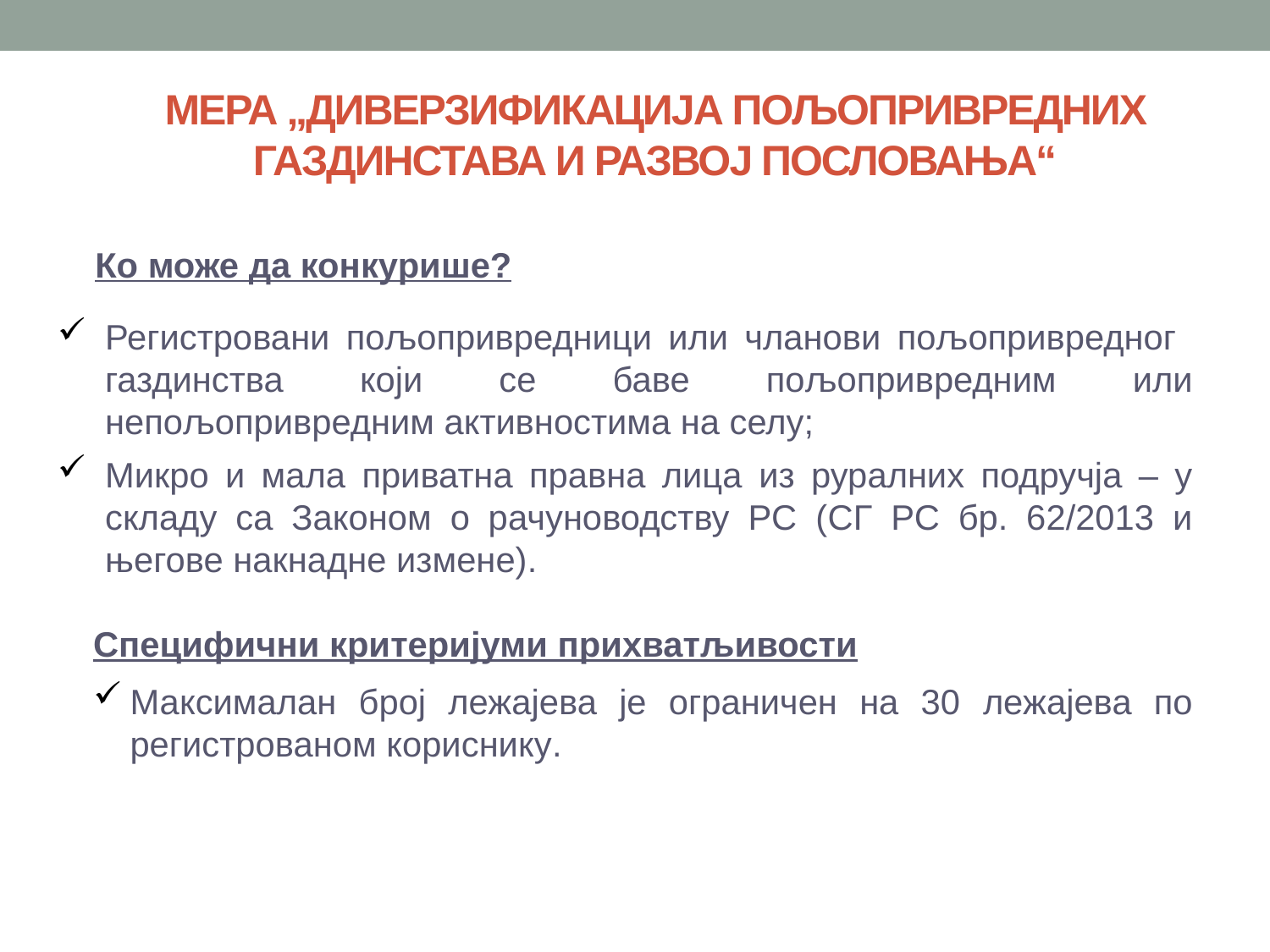

Мера „Диверзификација пољопривредних газдинстава и развој пословања“
Ко може да конкурише?
Регистровани пољопривредници или чланови пољопривредног  газдинства који се баве пољопривредним или непољопривредним активностима на селу;
Микро и мала приватна правна лица из руралних подручја – у складу са Законом о рачуноводству РС (СГ РС бр. 62/2013 и његове накнадне измене).
Специфични критеријуми прихватљивости
Максималан број лежајева је ограничен на 30 лежајева по регистрованом кориснику.